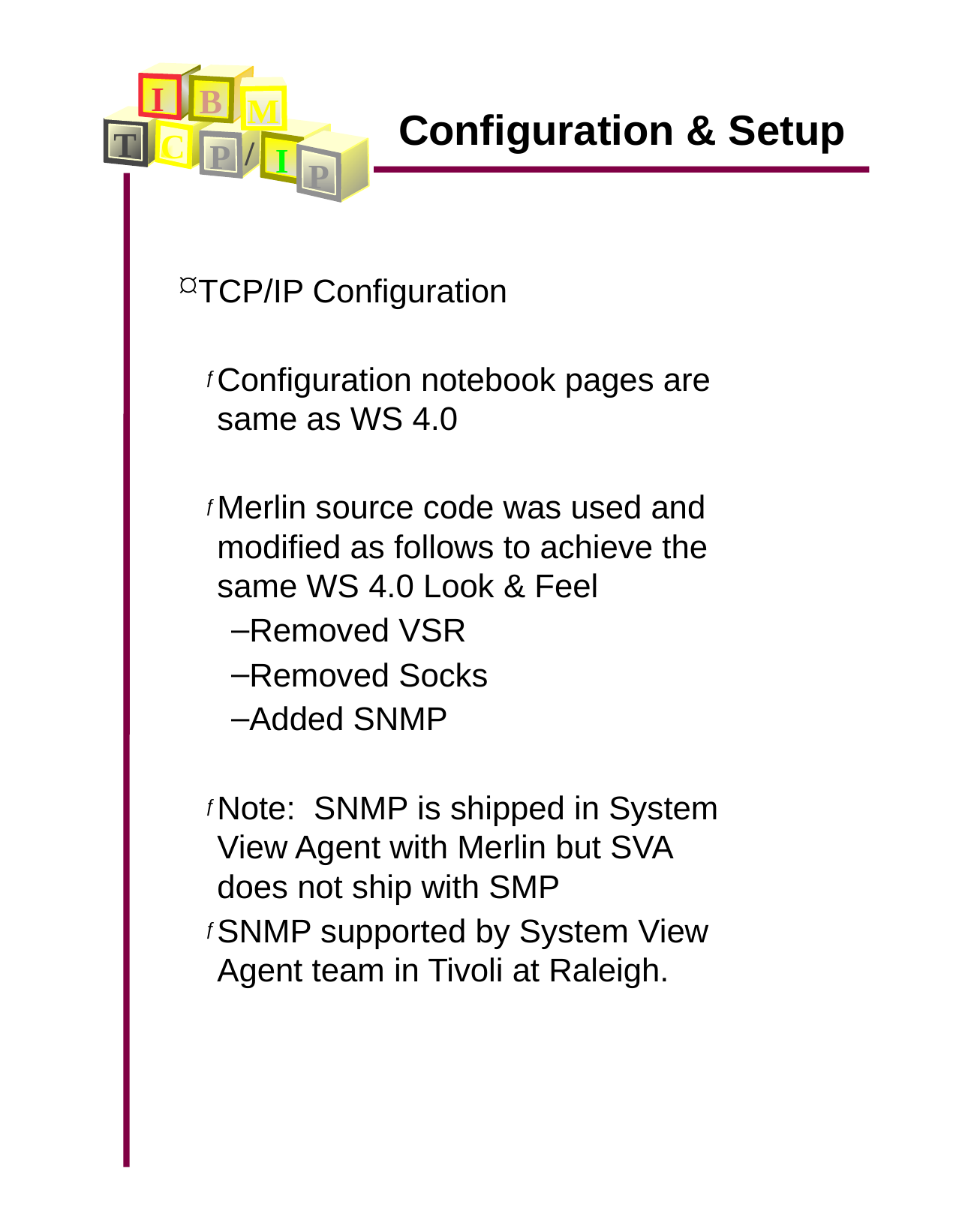

Configuration & Setup

I

B

M

T
C

/

P

I

P

TCP/IP Configuration

Configuration notebook pages are same as WS 4.0

Merlin source code was used and modified as follows to achieve the same WS 4.0 Look & Feel
Removed VSR
Removed Socks
Added SNMP

Note:  SNMP is shipped in System View Agent with Merlin but SVA does not ship with SMP
SNMP supported by System View Agent team in Tivoli at Raleigh.